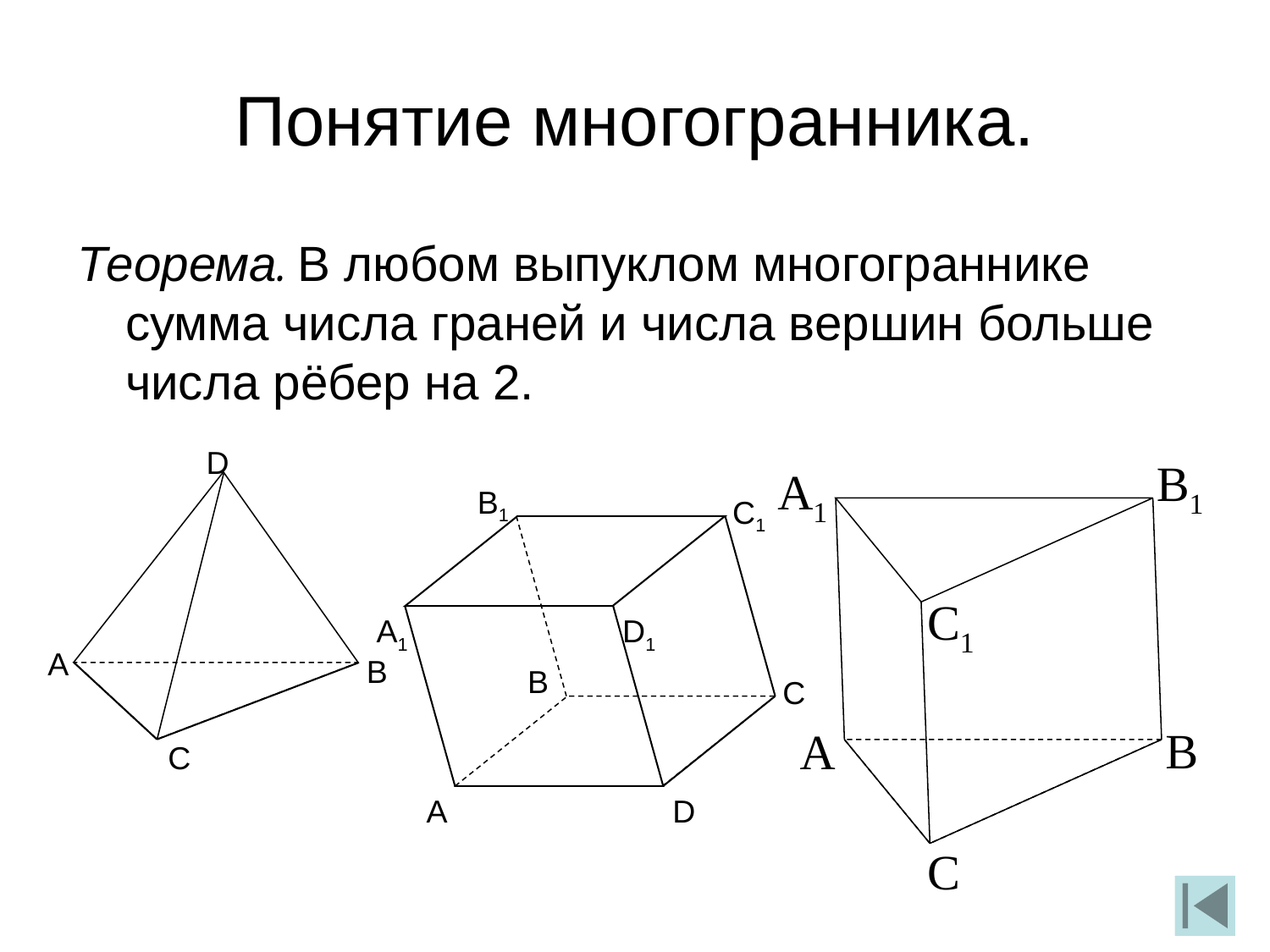

# Понятие многогранника.
Теорема. В любом выпуклом многограннике сумма числа граней и числа вершин больше числа рёбер на 2.
D
А
B

С
B1
А1

C1
В
А

С
B1
С1

А1
D1

B
С

А
D